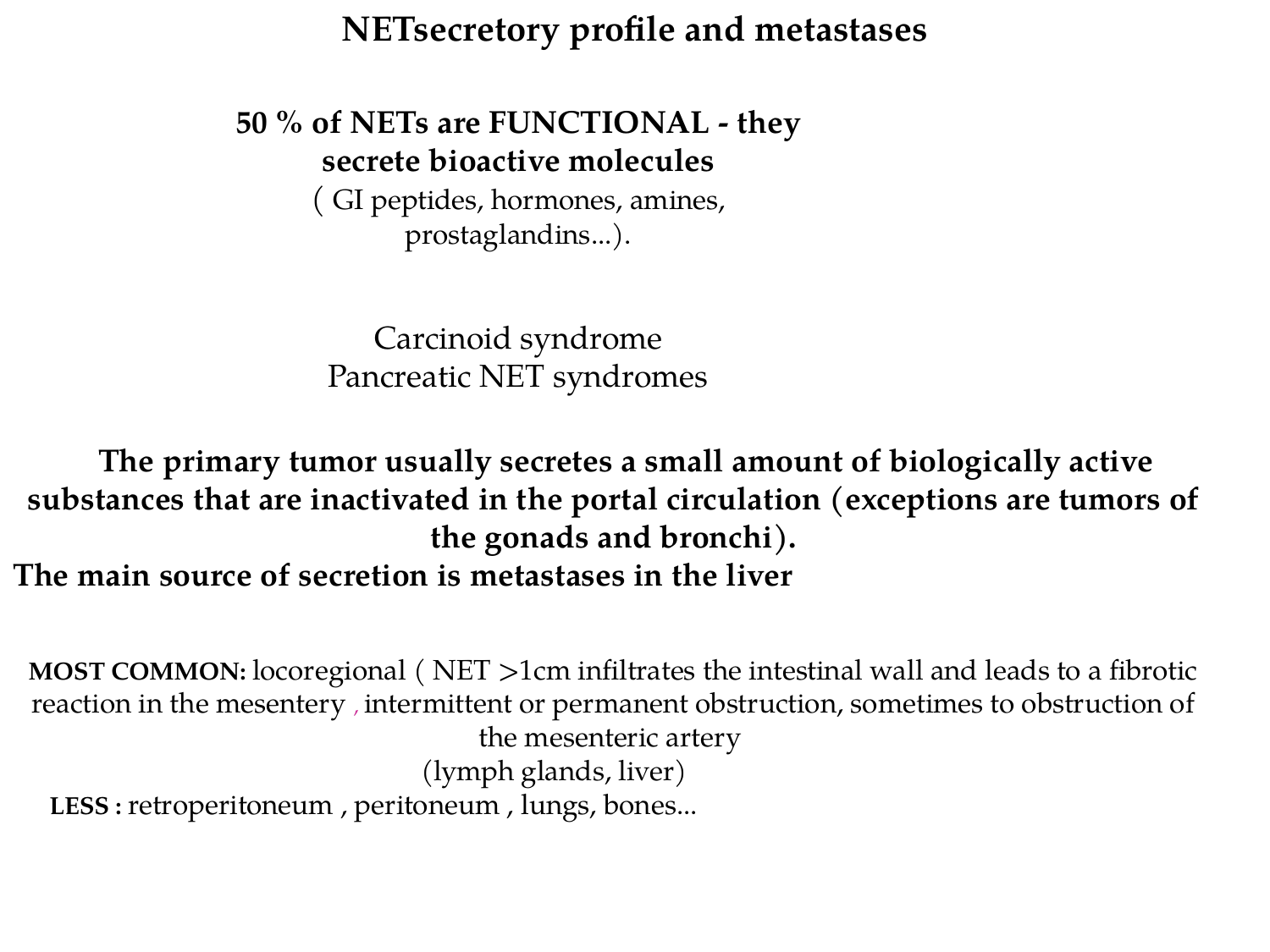

NETsecretory profile and metastases
50 % of NETs are FUNCTIONAL - they secrete bioactive molecules
( GI peptides, hormones, amines, prostaglandins...).

Carcinoid syndrome
Pancreatic NET syndromes

    The primary tumor usually secretes a small amount of biologically active substances that are inactivated in the portal circulation (exceptions are tumors of the gonads and bronchi).
The main source of secretion is metastases in the liver studies are metastases in the liver and a large amount of mediators, directly into the systemic circulation

MOST COMMON: locoregional ( NET >1cm infiltrates the intestinal wall and leads to a fibrotic reaction in the mesentery , intermittent or permanent obstruction, sometimes to obstruction of the mesenteric artery
 (lymph glands, liver)
      LESS : retroperitoneum , peritoneum , lungs, bones...